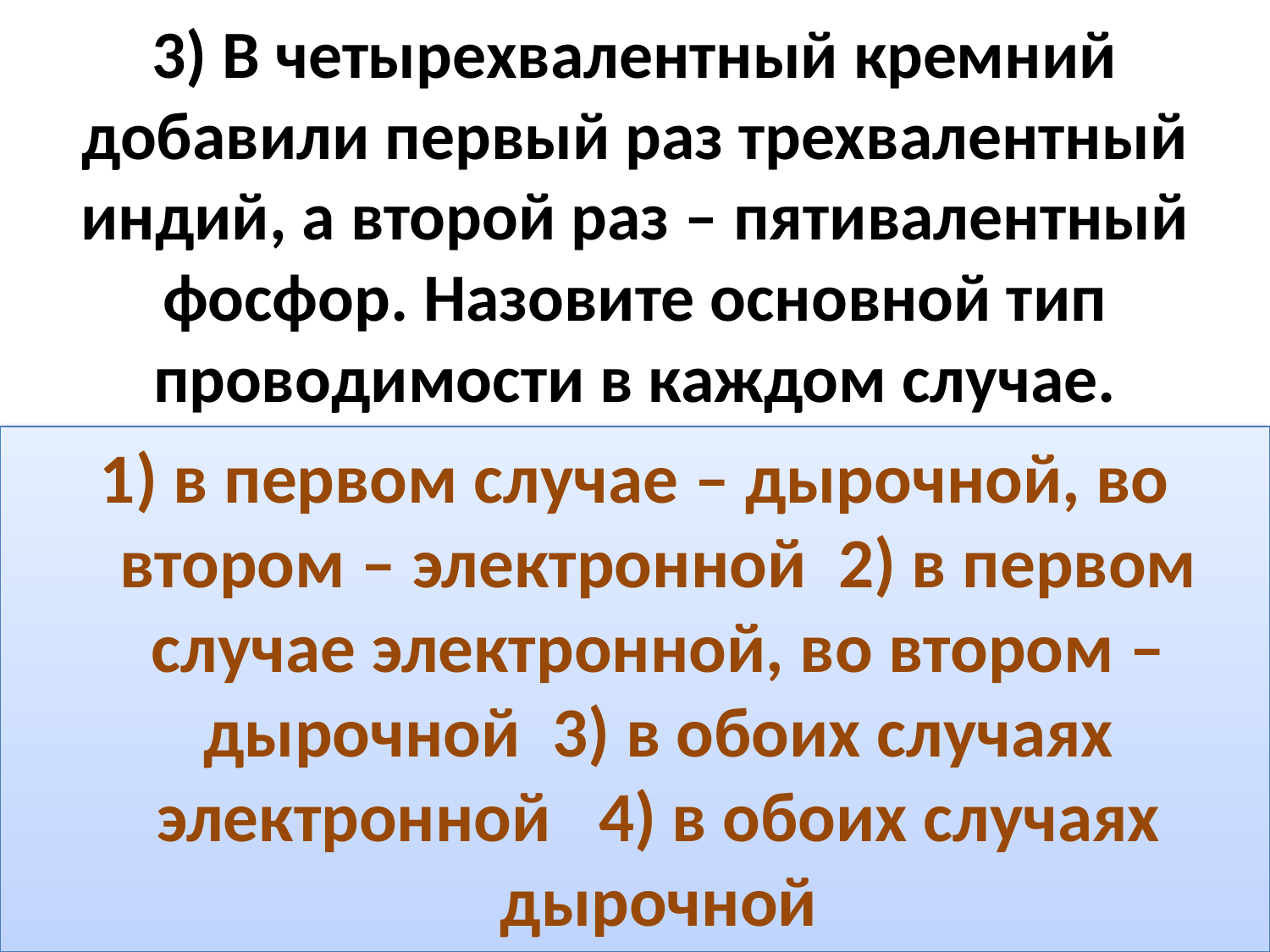

# 3) В четырехвалентный кремний добавили первый раз трехвалентный индий, а второй раз – пятивалентный фосфор. Назовите основной тип проводимости в каждом случае.
1) в первом случае – дырочной, во втором – электронной  2) в первом случае электронной, во втором – дырочной  3) в обоих случаях электронной   4) в обоих случаях дырочной